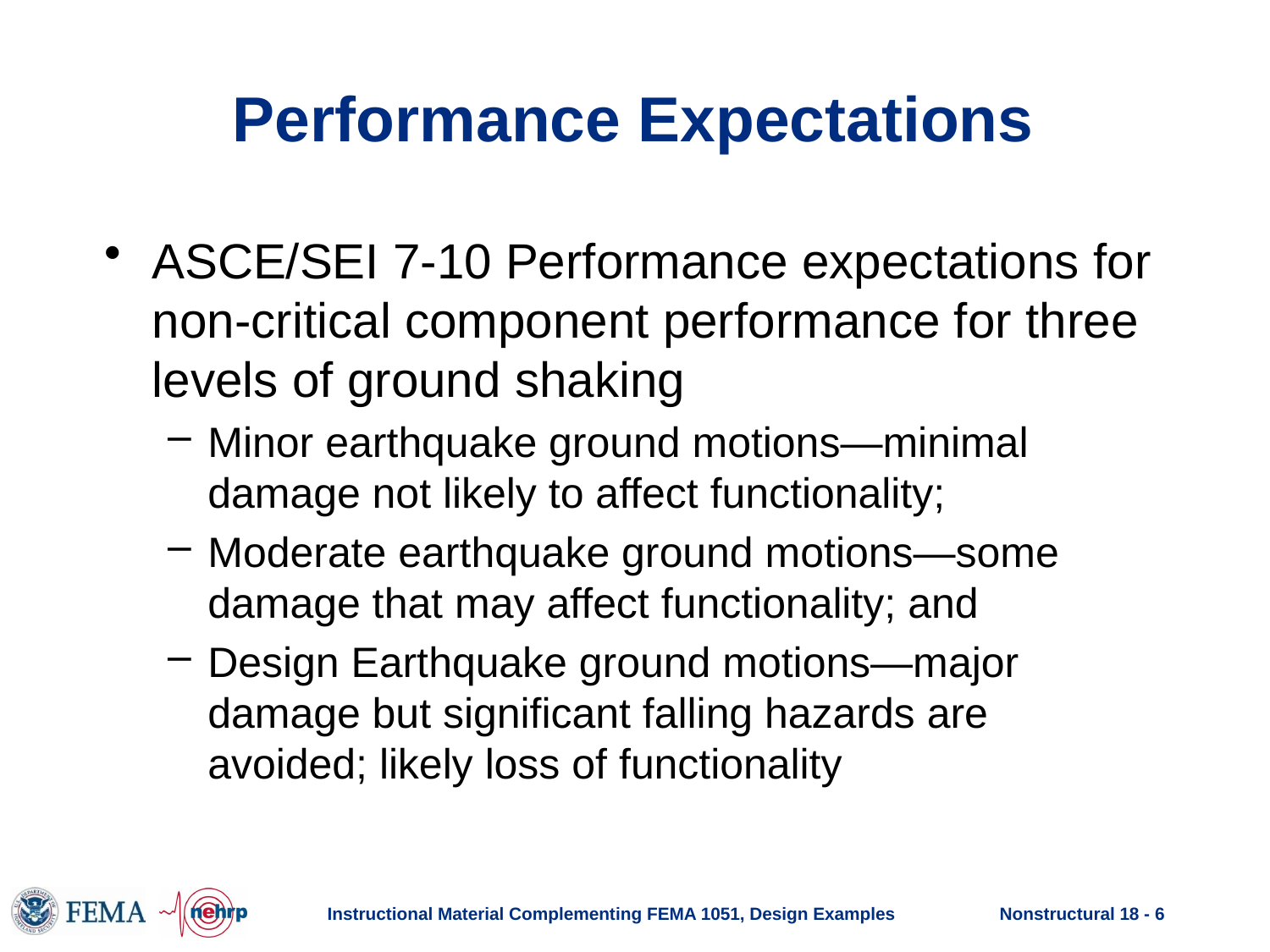

# Performance Expectations
ASCE/SEI 7-10 Performance expectations for non-critical component performance for three levels of ground shaking
Minor earthquake ground motions—minimal damage not likely to affect functionality;
Moderate earthquake ground motions—some damage that may affect functionality; and
Design Earthquake ground motions—major damage but significant falling hazards are avoided; likely loss of functionality

Instructional Material Complementing FEMA 1051, Design Examples
Nonstructural 18 - 6